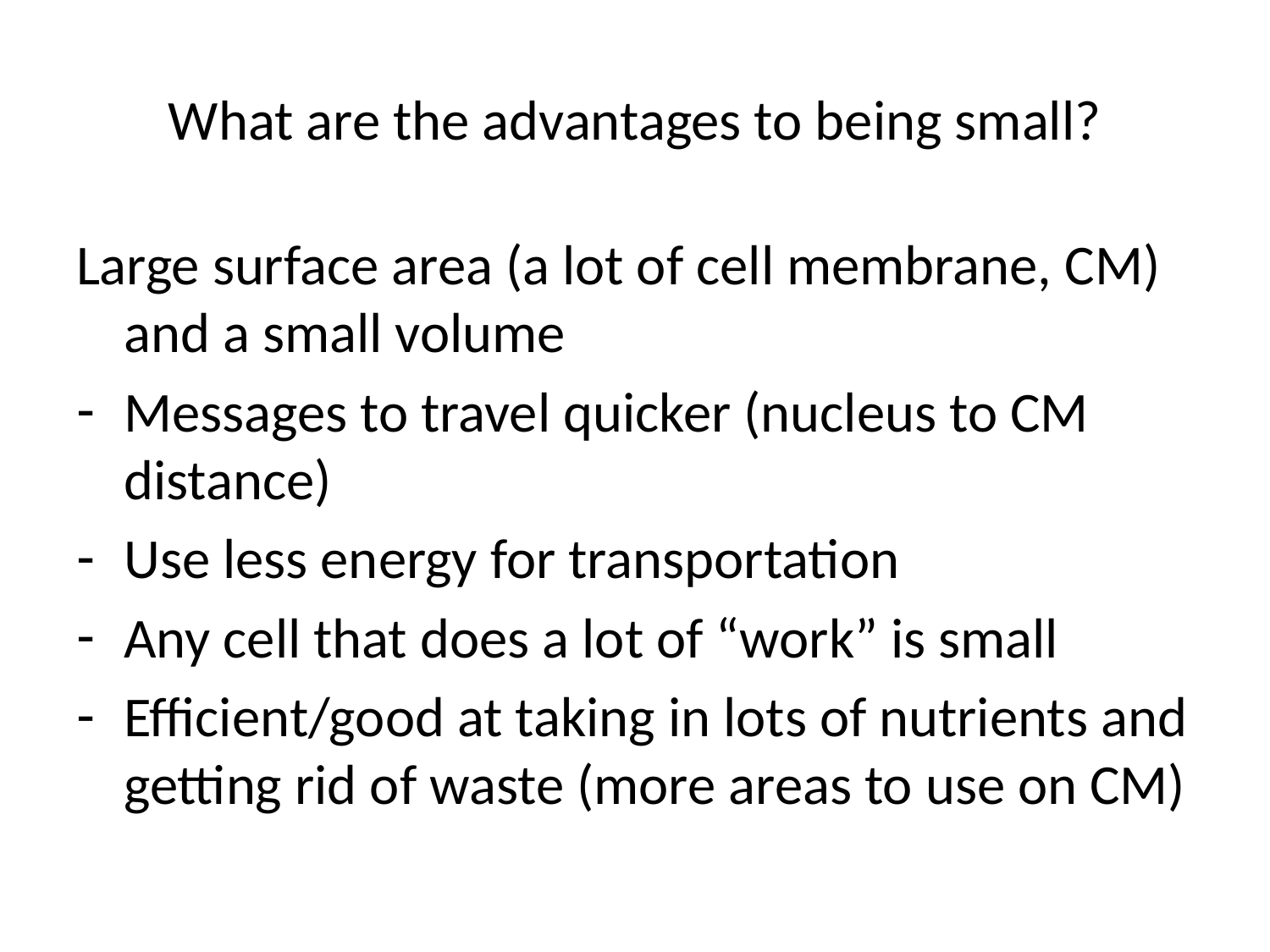

# What are the advantages to being small?
Large surface area (a lot of cell membrane, CM) and a small volume
Messages to travel quicker (nucleus to CM distance)
Use less energy for transportation
Any cell that does a lot of “work” is small
Efficient/good at taking in lots of nutrients and getting rid of waste (more areas to use on CM)